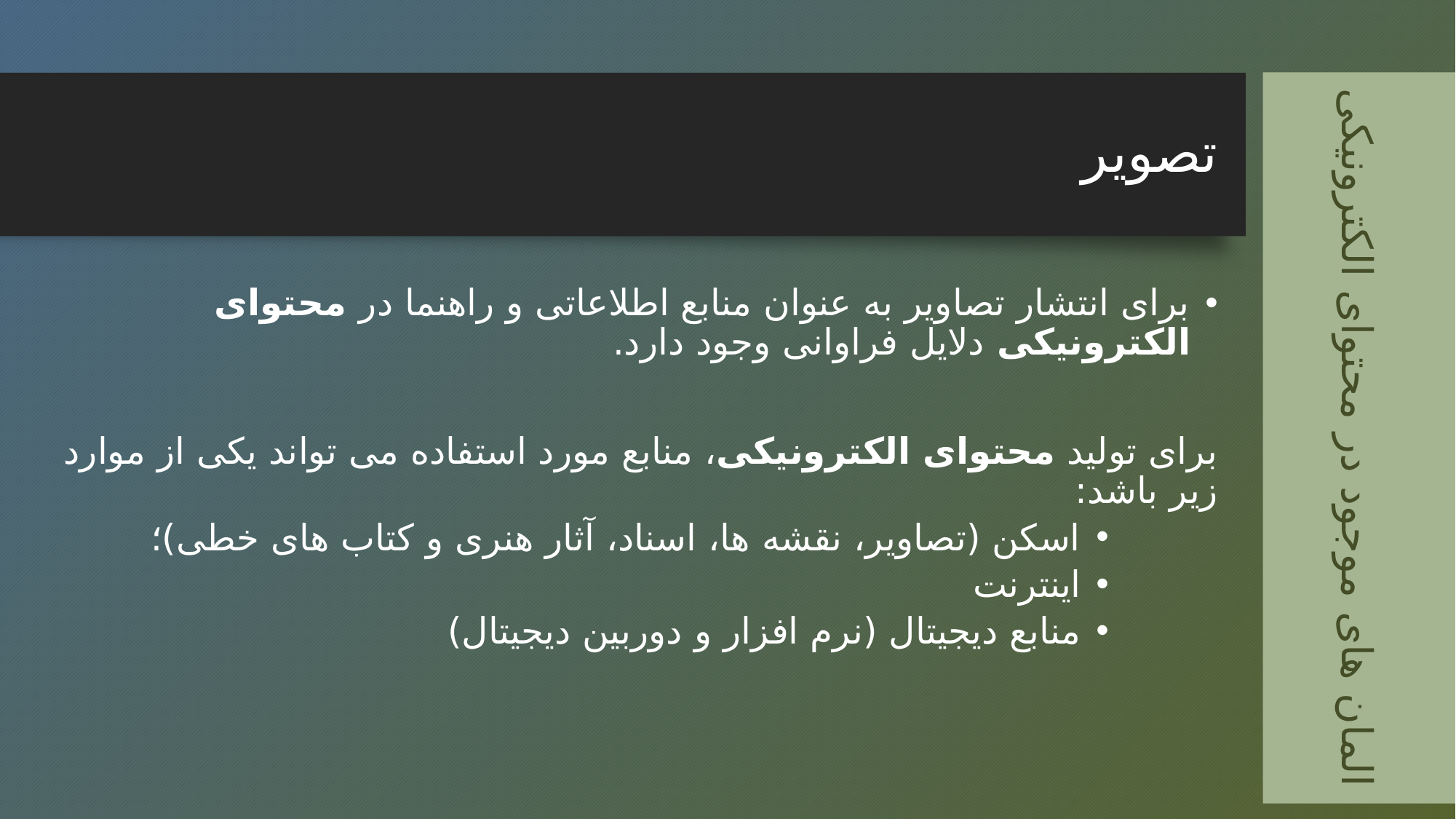

المان های موجود در محتوای الکترونیکی
# تصویر
برای انتشار تصاویر به عنوان منابع اطلاعاتی و راهنما در محتوای الکترونیکی دلایل فراوانی وجود دارد.

برای تولید محتوای الکترونیکی، منابع مورد استفاده می تواند یکی از موارد زیر باشد:
اسکن (تصاویر، نقشه ها، اسناد، آثار هنری و کتاب های خطی)؛
اینترنت
منابع دیجیتال (نرم افزار و دوربین دیجیتال)